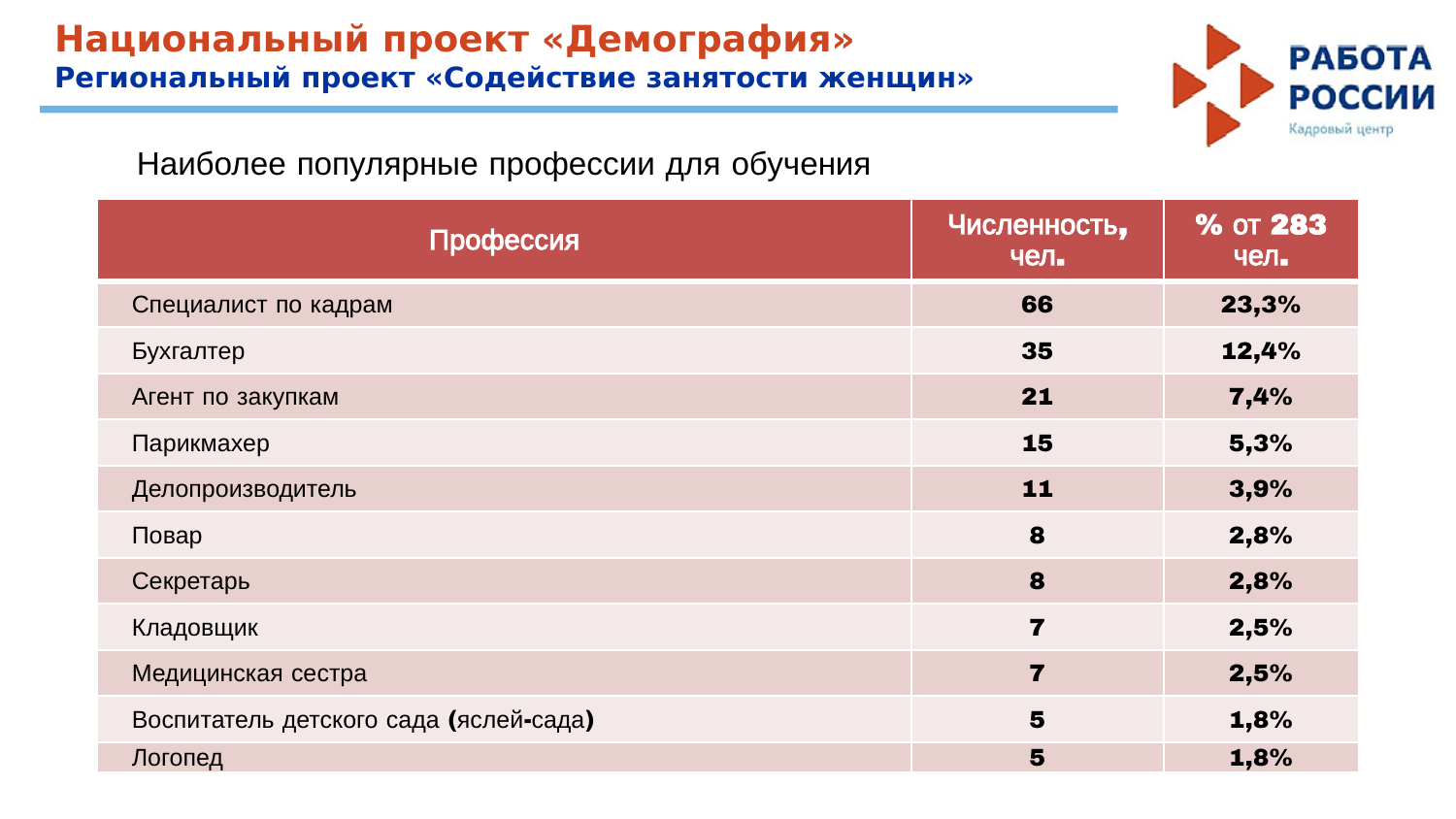

Национальный проект «Демография»
Региональный проект «Содействие занятости женщин»

Наиболее популярные профессии для обучения
| Профессия | Численность, чел. | % от 283 чел. |
| --- | --- | --- |
| Специалист по кадрам | 66 | 23,3% |
| Бухгалтер | 35 | 12,4% |
| Агент по закупкам | 21 | 7,4% |
| Парикмахер | 15 | 5,3% |
| Делопроизводитель | 11 | 3,9% |
| Повар | 8 | 2,8% |
| Секретарь | 8 | 2,8% |
| Кладовщик | 7 | 2,5% |
| Медицинская сестра | 7 | 2,5% |
| Воспитатель детского сада (яслей-сада) | 5 | 1,8% |
| Логопед | 5 | 1,8% |
156 чел.